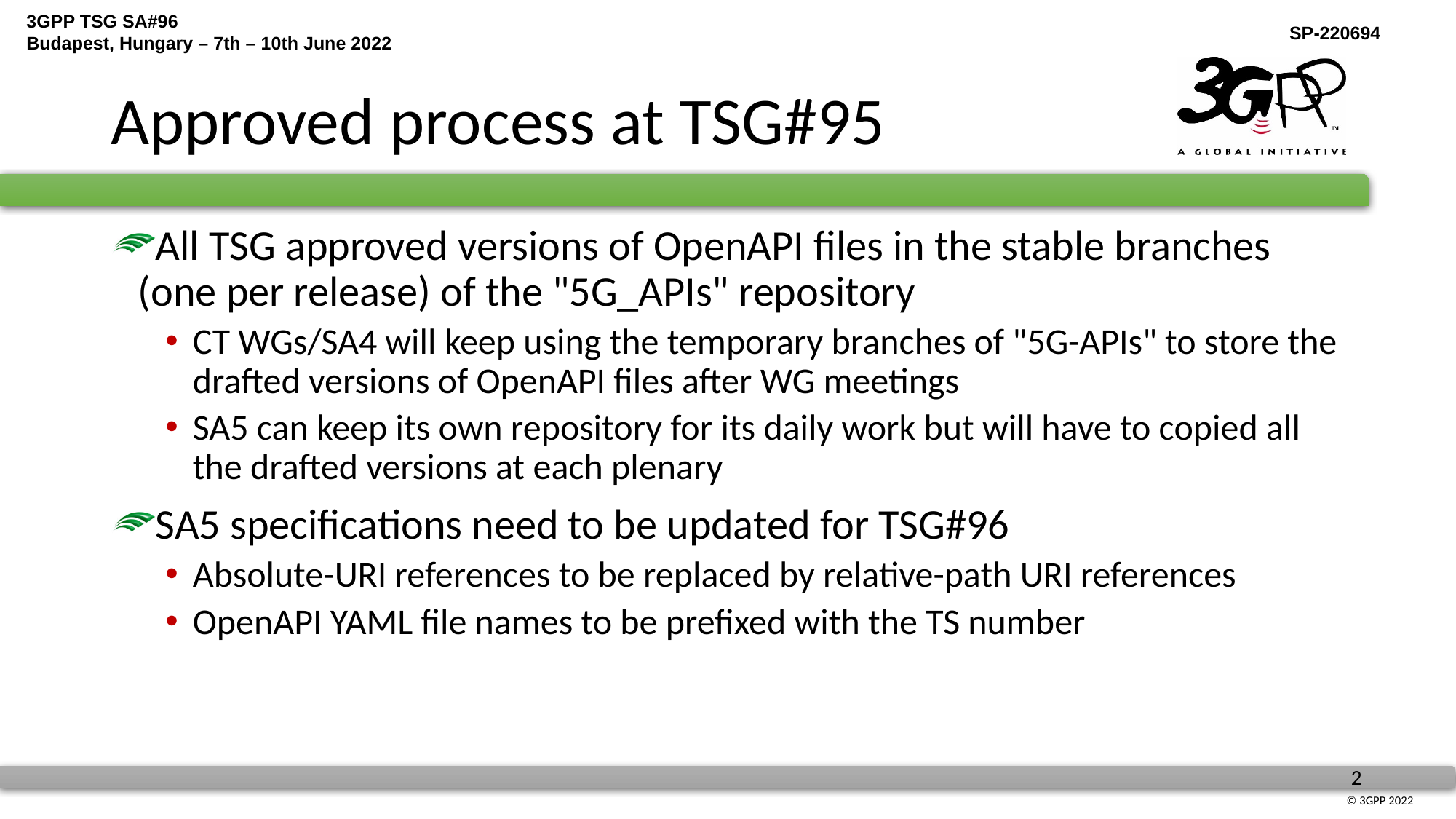

# Approved process at TSG#95
All TSG approved versions of OpenAPI files in the stable branches (one per release) of the "5G_APIs" repository
CT WGs/SA4 will keep using the temporary branches of "5G-APIs" to store the drafted versions of OpenAPI files after WG meetings
SA5 can keep its own repository for its daily work but will have to copied all the drafted versions at each plenary
SA5 specifications need to be updated for TSG#96
Absolute-URI references to be replaced by relative-path URI references
OpenAPI YAML file names to be prefixed with the TS number